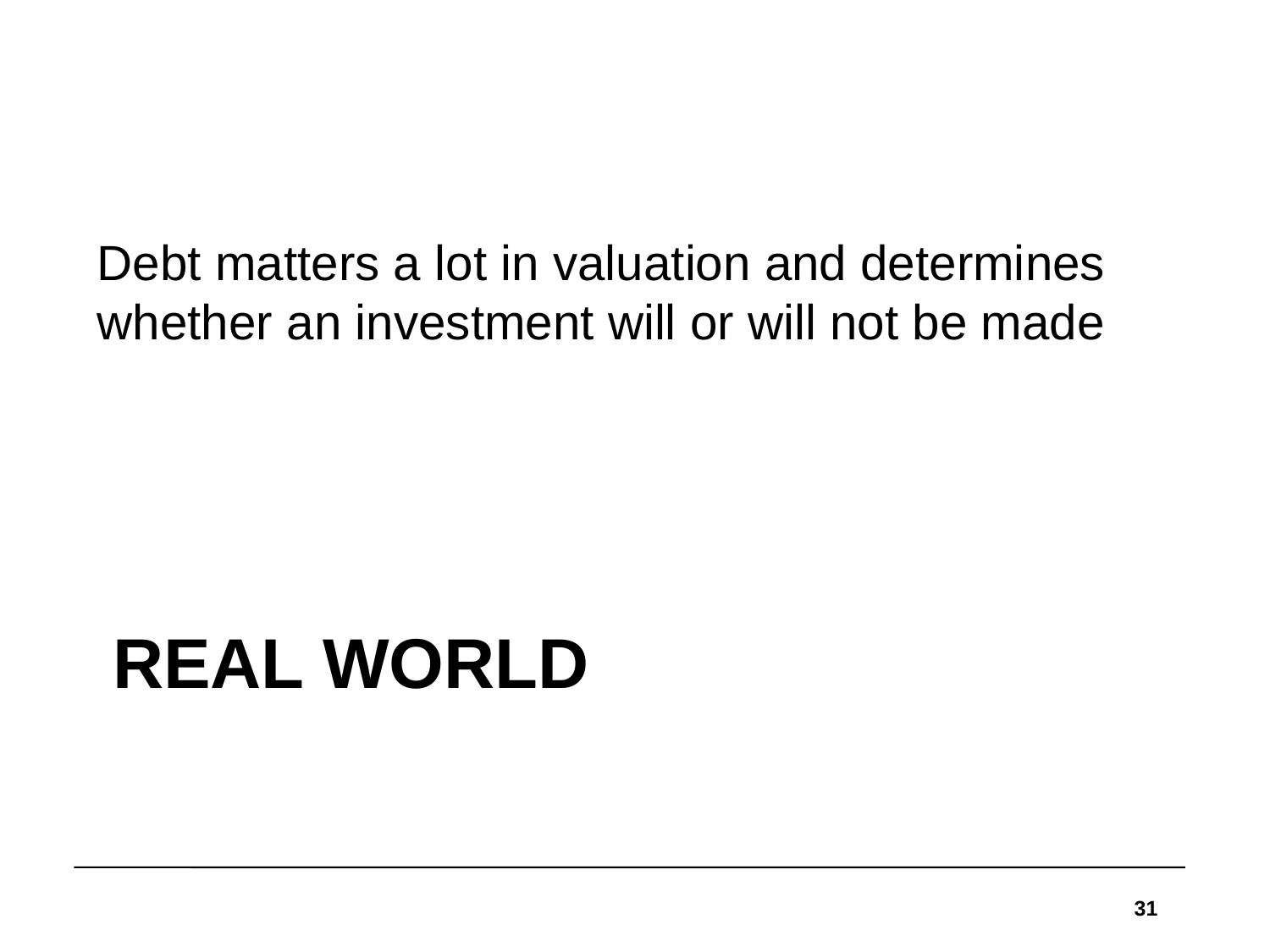

Debt matters a lot in valuation and determines whether an investment will or will not be made
# REAL WORLD